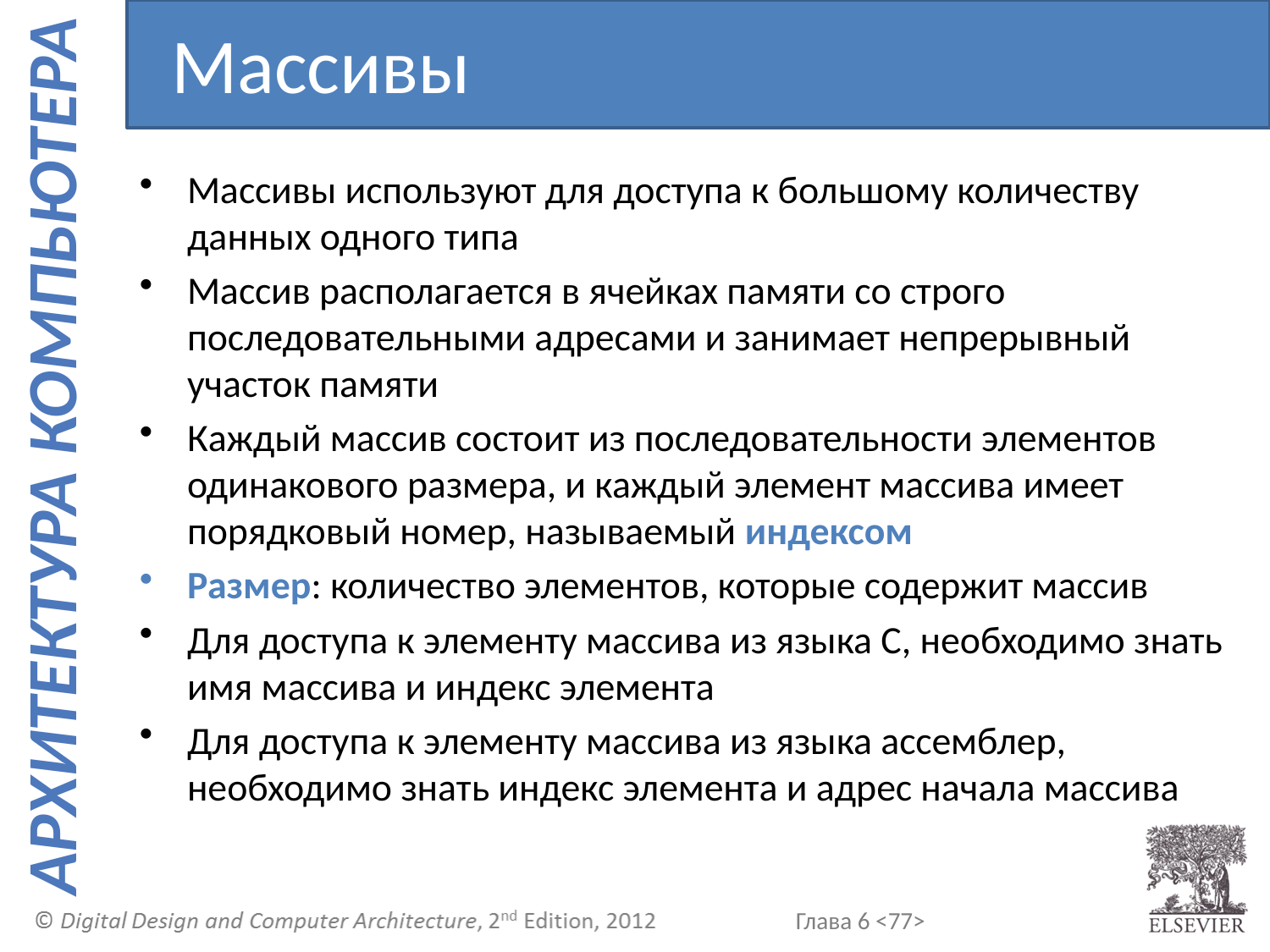

Массивы

Массивы используют для доступа к большому количеству данных одного типа
Массив располагается в ячейках памяти со строго последовательными адресами и занимает непрерывный участок памяти
Каждый массив состоит из последовательности элементов одинакового размера, и каждый элемент массива имеет порядковый номер, называемый индексом
Размер: количество элементов, которые содержит массив
Для доступа к элементу массива из языка С, необходимо знать имя массива и индекс элемента
Для доступа к элементу массива из языка ассемблер, необходимо знать индекс элемента и адрес начала массива